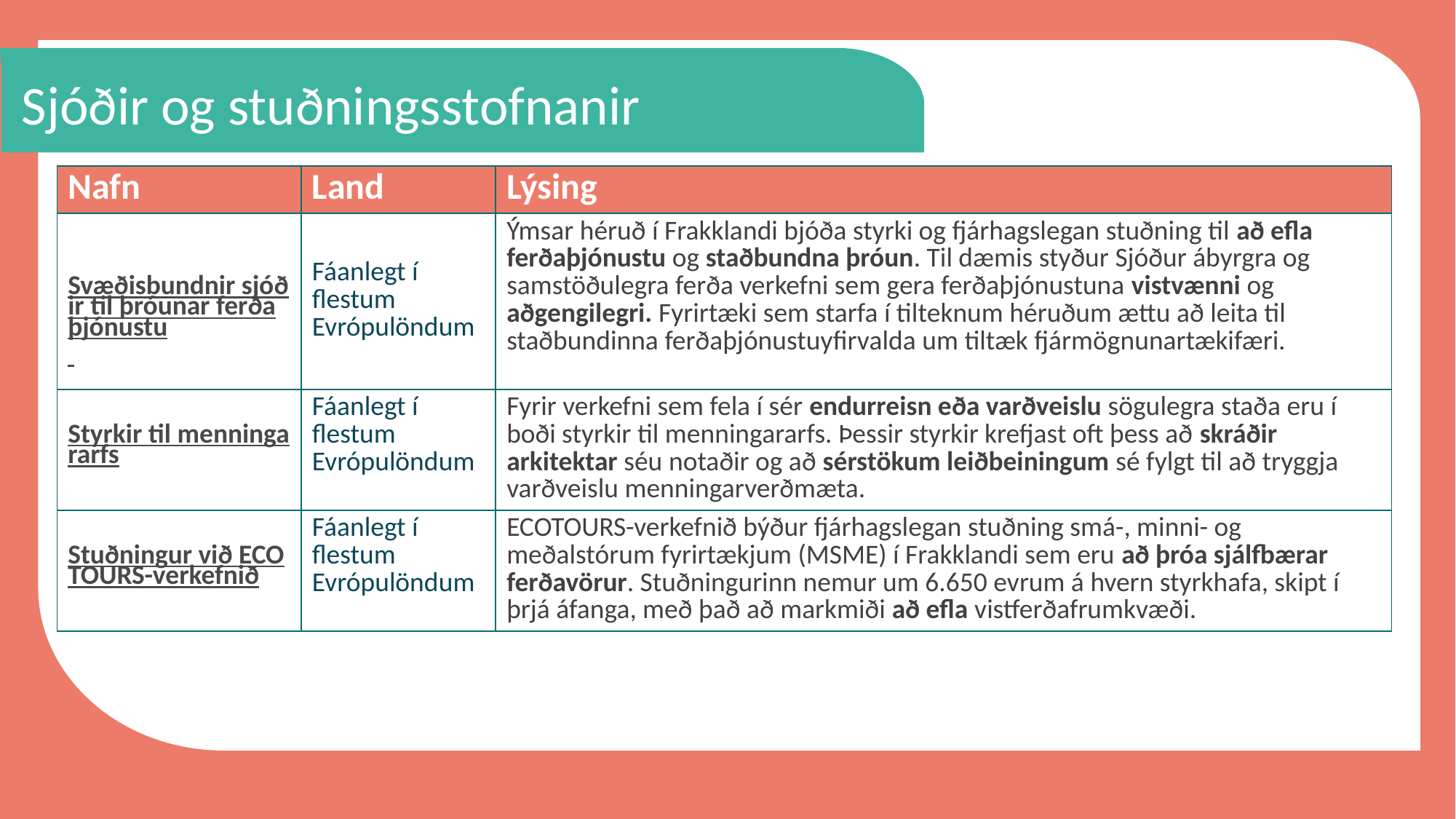

Sjóðir og stuðningsstofnanir
| Nafn | Land | Lýsing |
| --- | --- | --- |
| Svæðisbundnir sjóðir til þróunar ferðaþjónustu | Fáanlegt í flestum Evrópulöndum | Ýmsar héruð í Frakklandi bjóða styrki og fjárhagslegan stuðning til að efla ferðaþjónustu og staðbundna þróun. Til dæmis styður Sjóður ábyrgra og samstöðulegra ferða verkefni sem gera ferðaþjónustuna vistvænni og aðgengilegri. Fyrirtæki sem starfa í tilteknum héruðum ættu að leita til staðbundinna ferðaþjónustuyfirvalda um tiltæk fjármögnunartækifæri. |
| Styrkir til menningararfs | Fáanlegt í flestum Evrópulöndum | Fyrir verkefni sem fela í sér endurreisn eða varðveislu sögulegra staða eru í boði styrkir til menningararfs. Þessir styrkir krefjast oft þess að skráðir arkitektar séu notaðir og að sérstökum leiðbeiningum sé fylgt til að tryggja varðveislu menningarverðmæta. |
| Stuðningur við ECOTOURS-verkefnið | Fáanlegt í flestum Evrópulöndum | ECOTOURS-verkefnið býður fjárhagslegan stuðning smá-, minni- og meðalstórum fyrirtækjum (MSME) í Frakklandi sem eru að þróa sjálfbærar ferðavörur. Stuðningurinn nemur um 6.650 evrum á hvern styrkhafa, skipt í þrjá áfanga, með það að markmiði að efla vistferðafrumkvæði. |